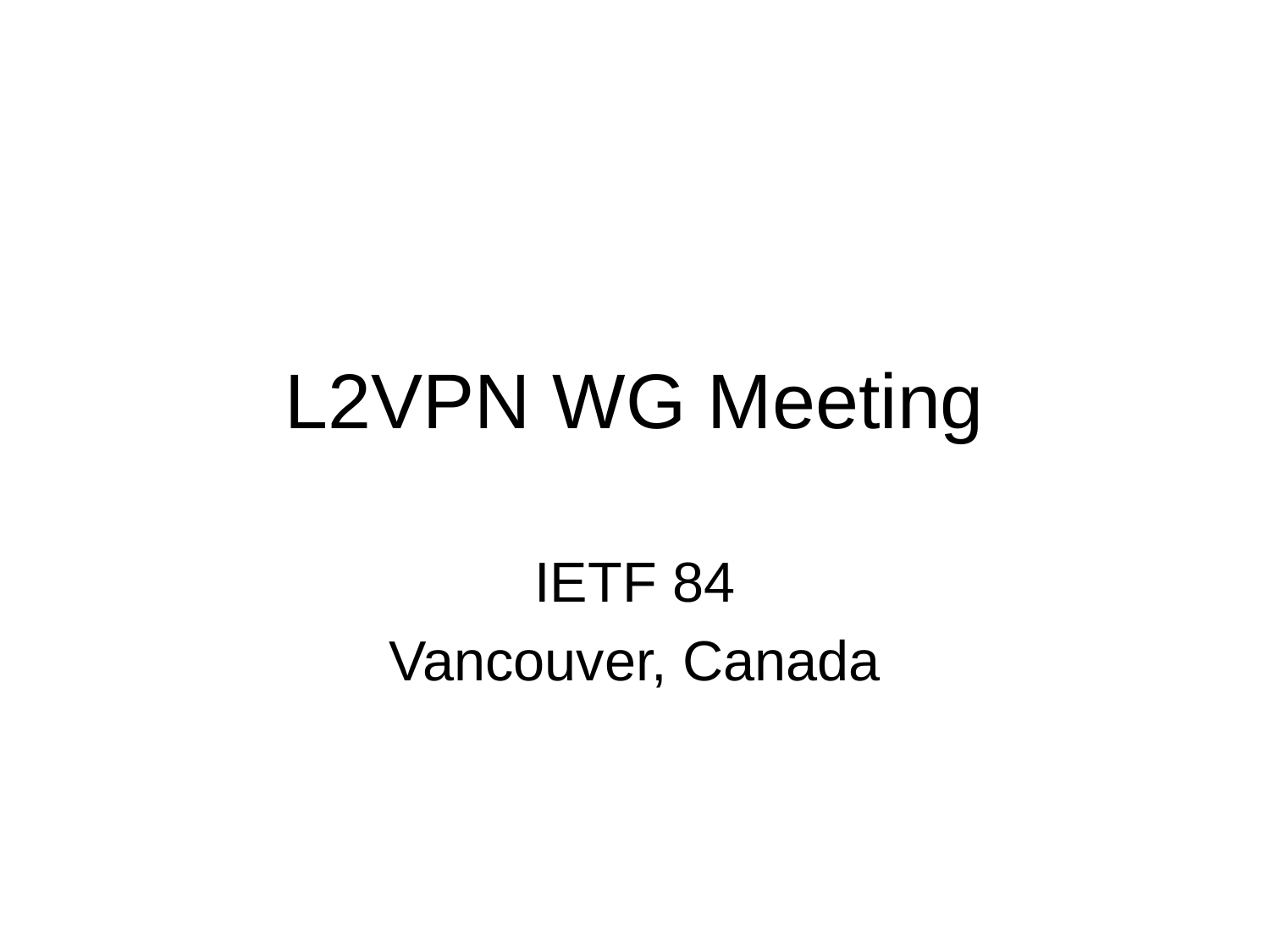

# L2VPN WG Meeting
IETF 84
Vancouver, Canada